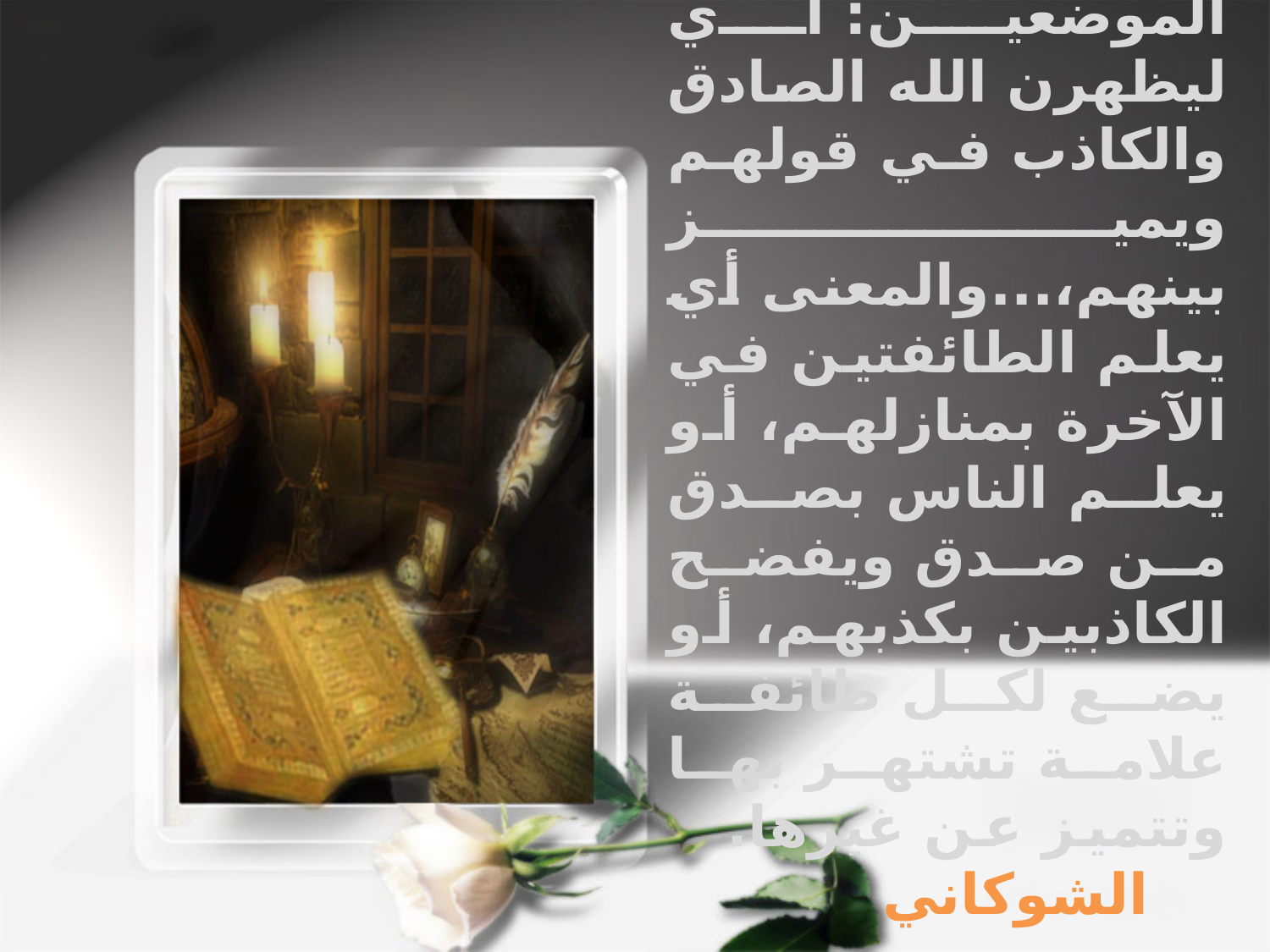

قرأ الجمهور " فليعلمن " بفتح الياء واللام في الموضعين: أي ليظهرن الله الصادق والكاذب في قولهم ويميز بينهم،...والمعنى أي يعلم الطائفتين في الآخرة بمنازلهم، أو يعلم الناس بصدق من صدق ويفضح الكاذبين بكذبهم، أو يضع لكل طائفة علامة تشتهر بها وتتميز عن غيرها.        الشوكاني